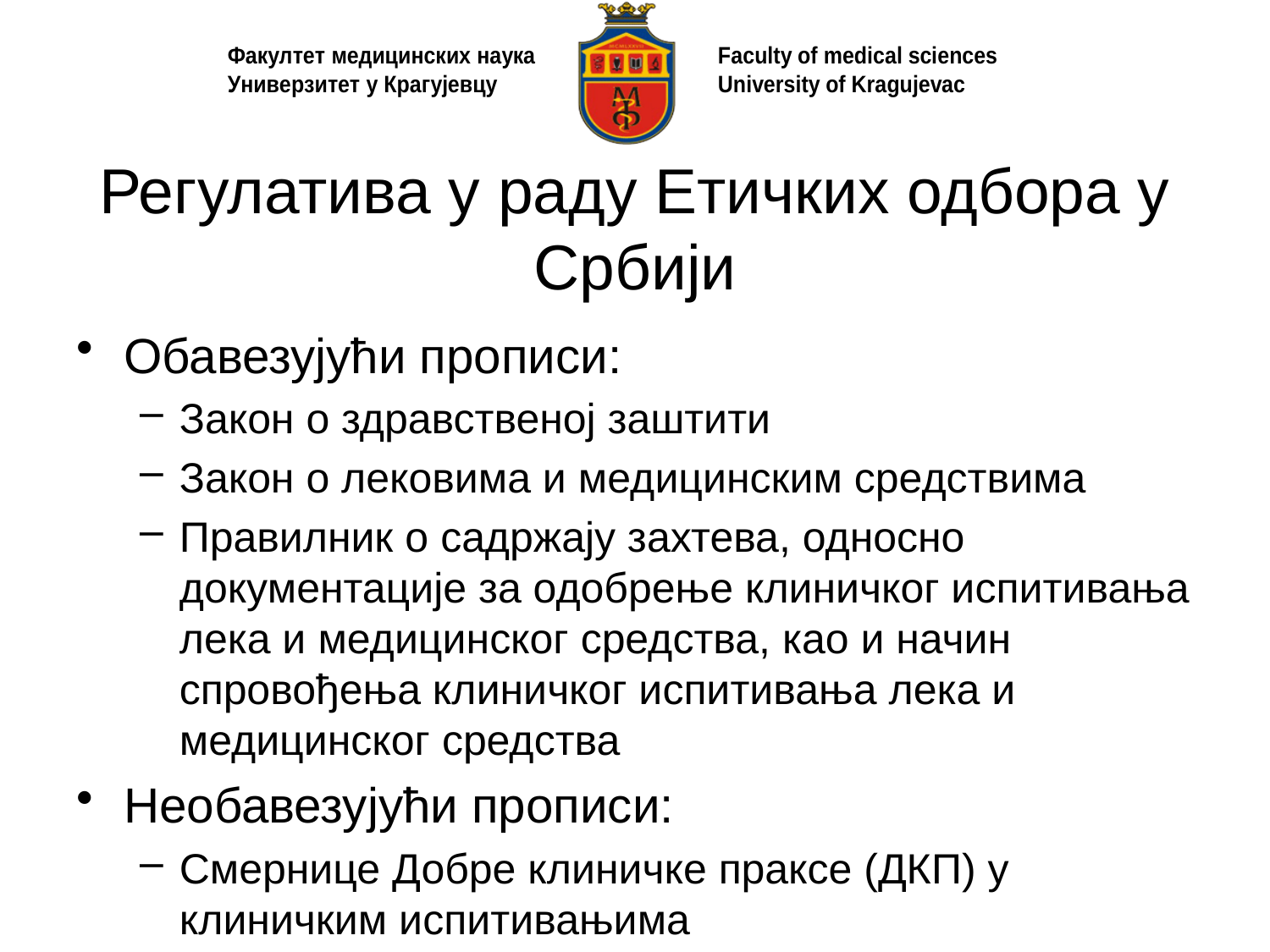

# Регулатива у раду Етичких одбора у Србији
Обавезујући прописи:
Закон о здравственој заштити
Закон о лековима и медицинским средствима
Правилник о садржају захтева, односно документације за одобрење клиничког испитивања лека и медицинског средства, као и начин спровођења клиничког испитивања лека и медицинског средства
Необавезујући прописи:
Смернице Добре клиничке праксе (ДКП) у клиничким испитивањима